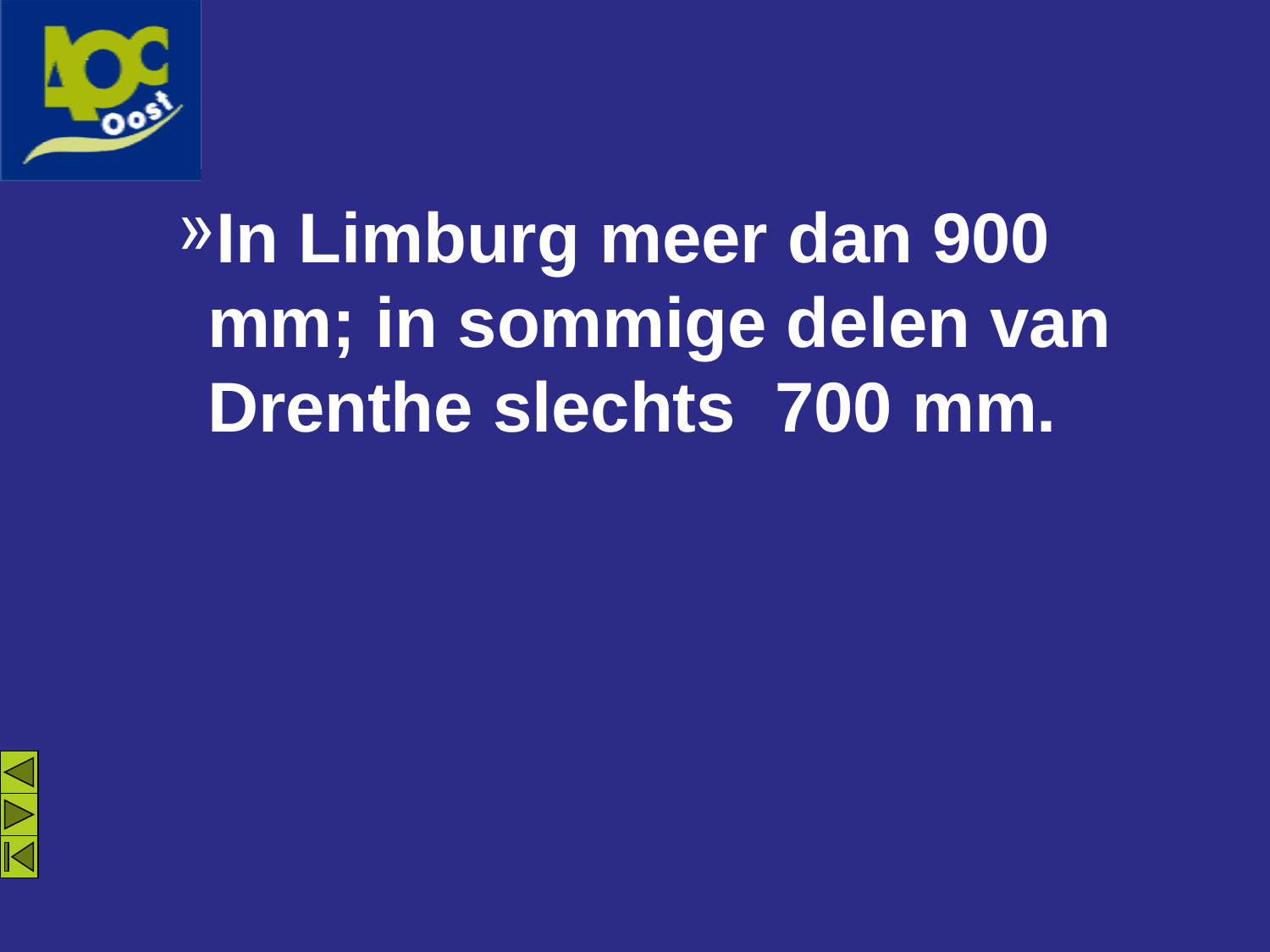

In Limburg meer dan 900 mm; in sommige delen van Drenthe slechts  700 mm.